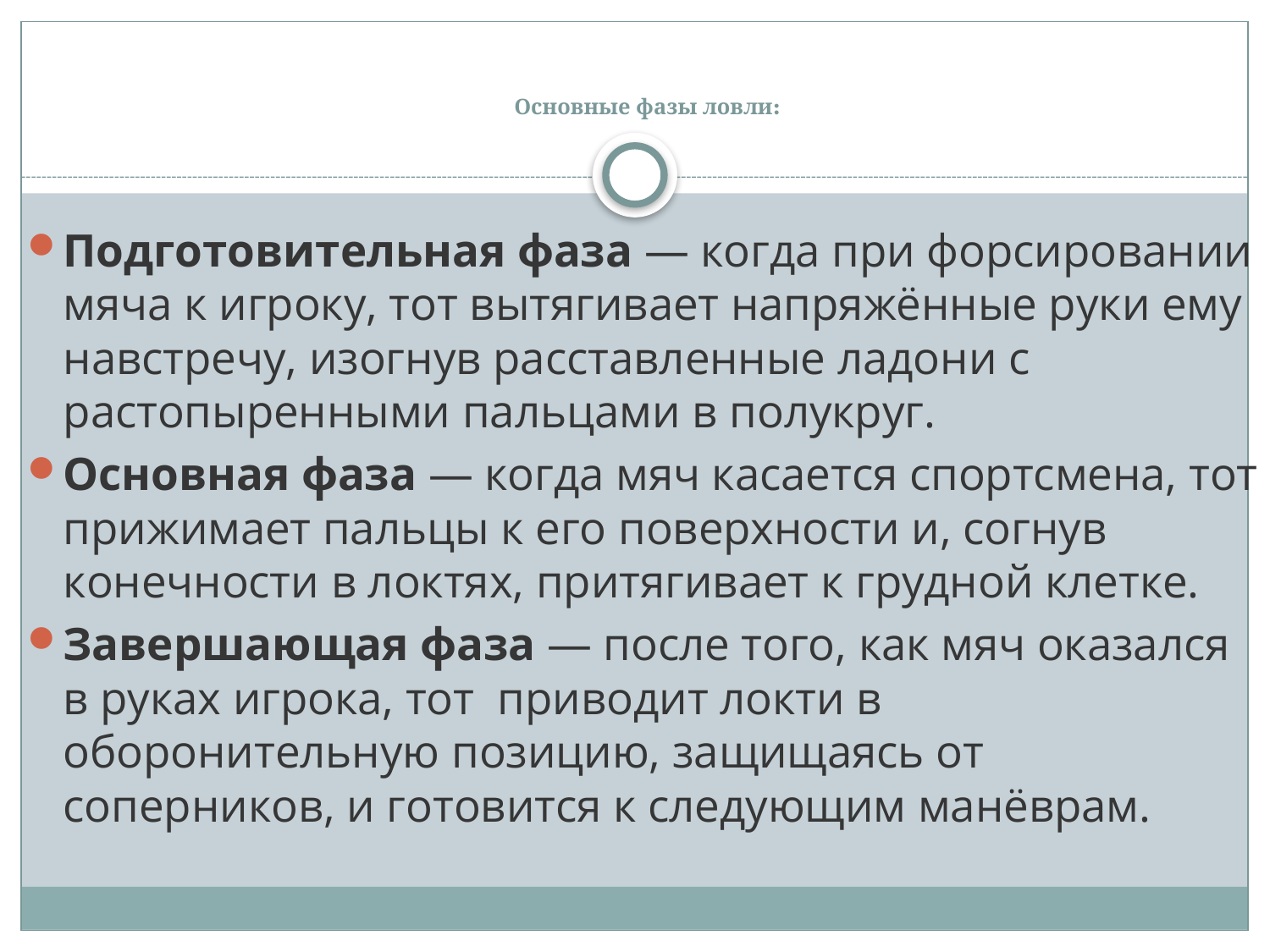

# Основные фазы ловли:
Подготовительная фаза — когда при форсировании мяча к игроку, тот вытягивает напряжённые руки ему навстречу, изогнув расставленные ладони с растопыренными пальцами в полукруг.
Основная фаза — когда мяч касается спортсмена, тот прижимает пальцы к его поверхности и, согнув конечности в локтях, притягивает к грудной клетке.
Завершающая фаза — после того, как мяч оказался в руках игрока, тот  приводит локти в оборонительную позицию, защищаясь от соперников, и готовится к следующим манёврам.